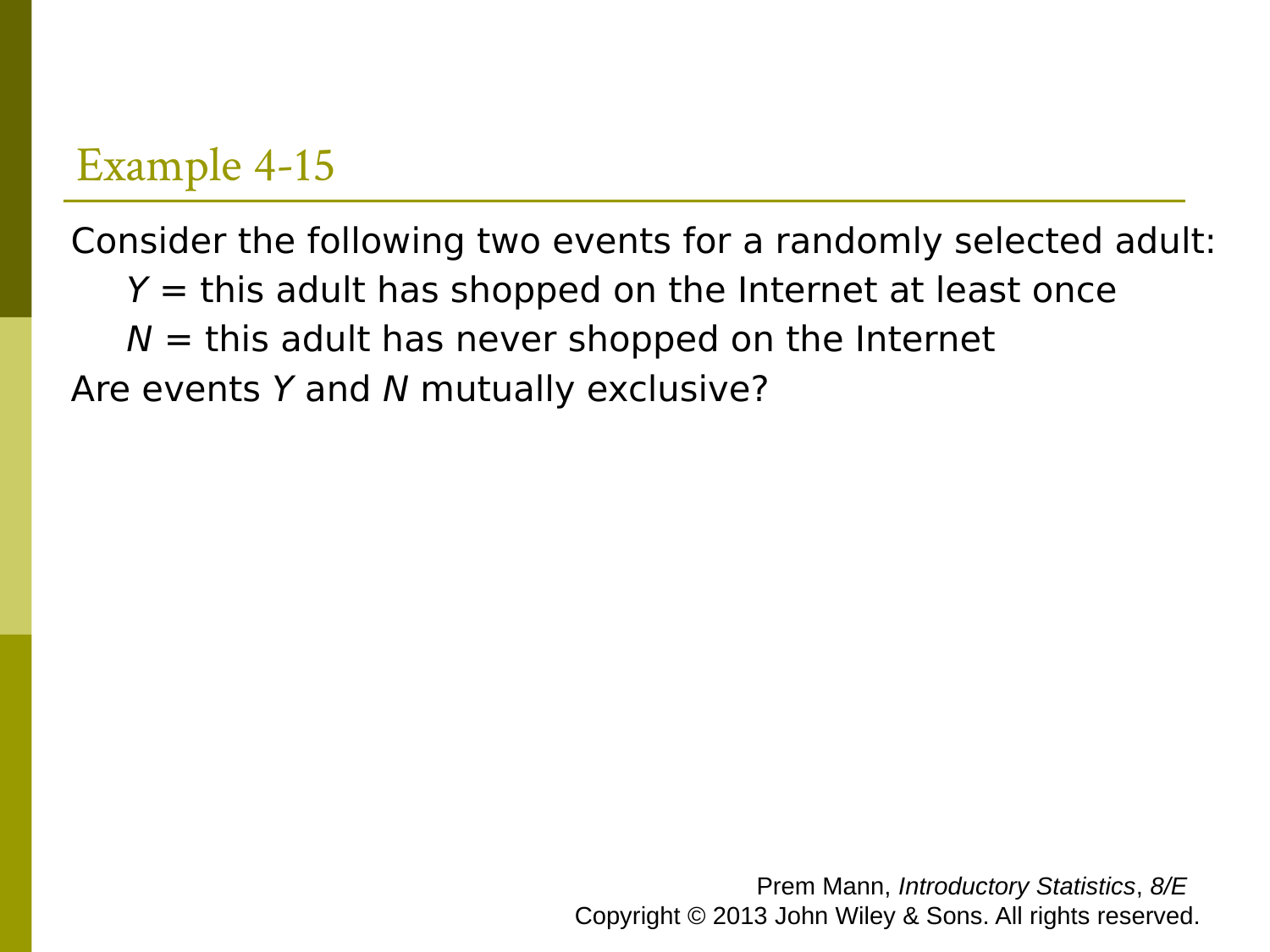

# Example 4-15
Consider the following two events for a randomly selected adult:
Y = this adult has shopped on the Internet at least once
N = this adult has never shopped on the Internet
Are events Y and N mutually exclusive?

                          Prem Mann, Introductory Statistics, 8/E Copyright © 2013 John Wiley & Sons. All rights reserved.